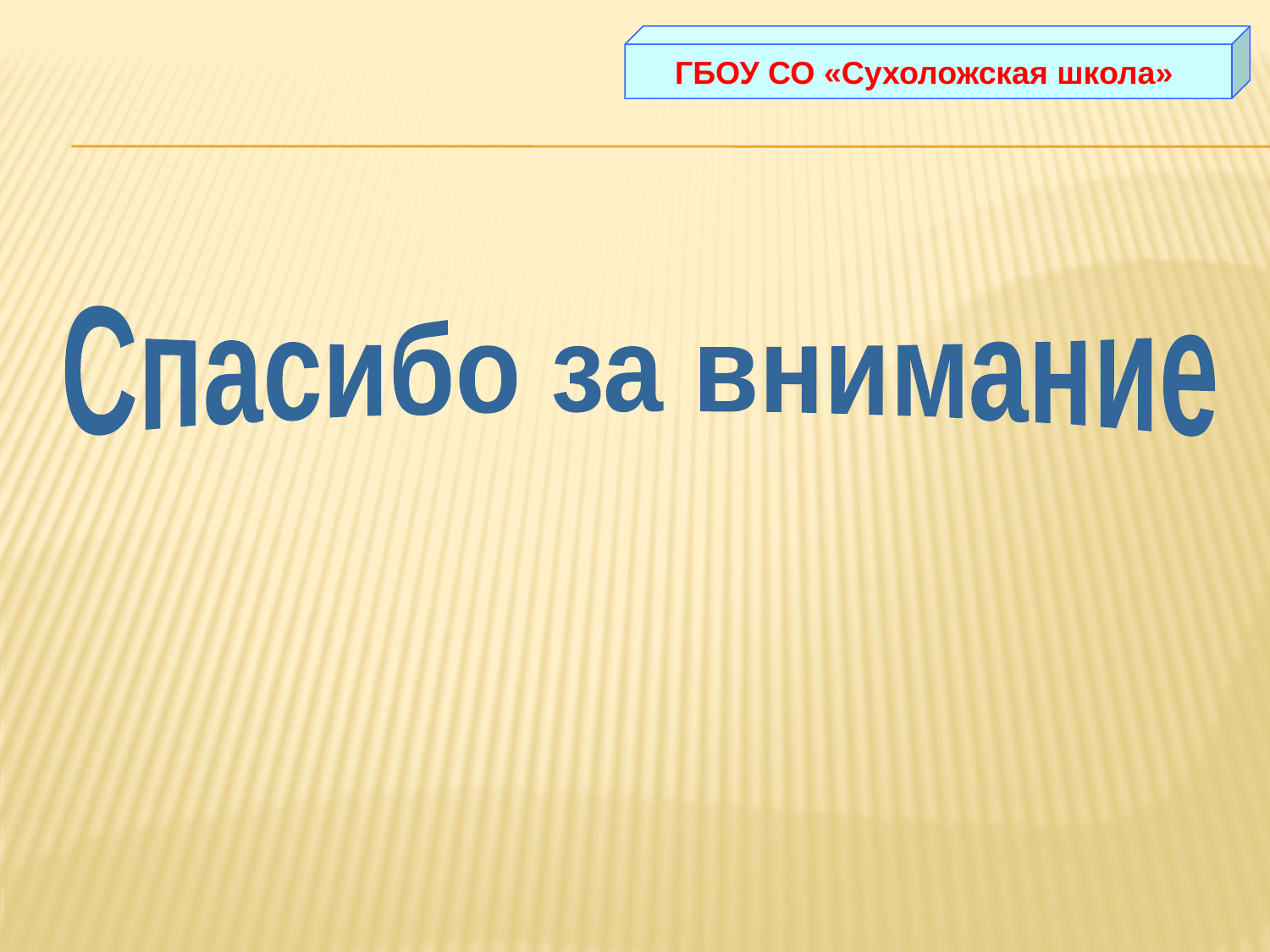

ГБОУ СО «Сухоложская школа»
Спасибо за внимание